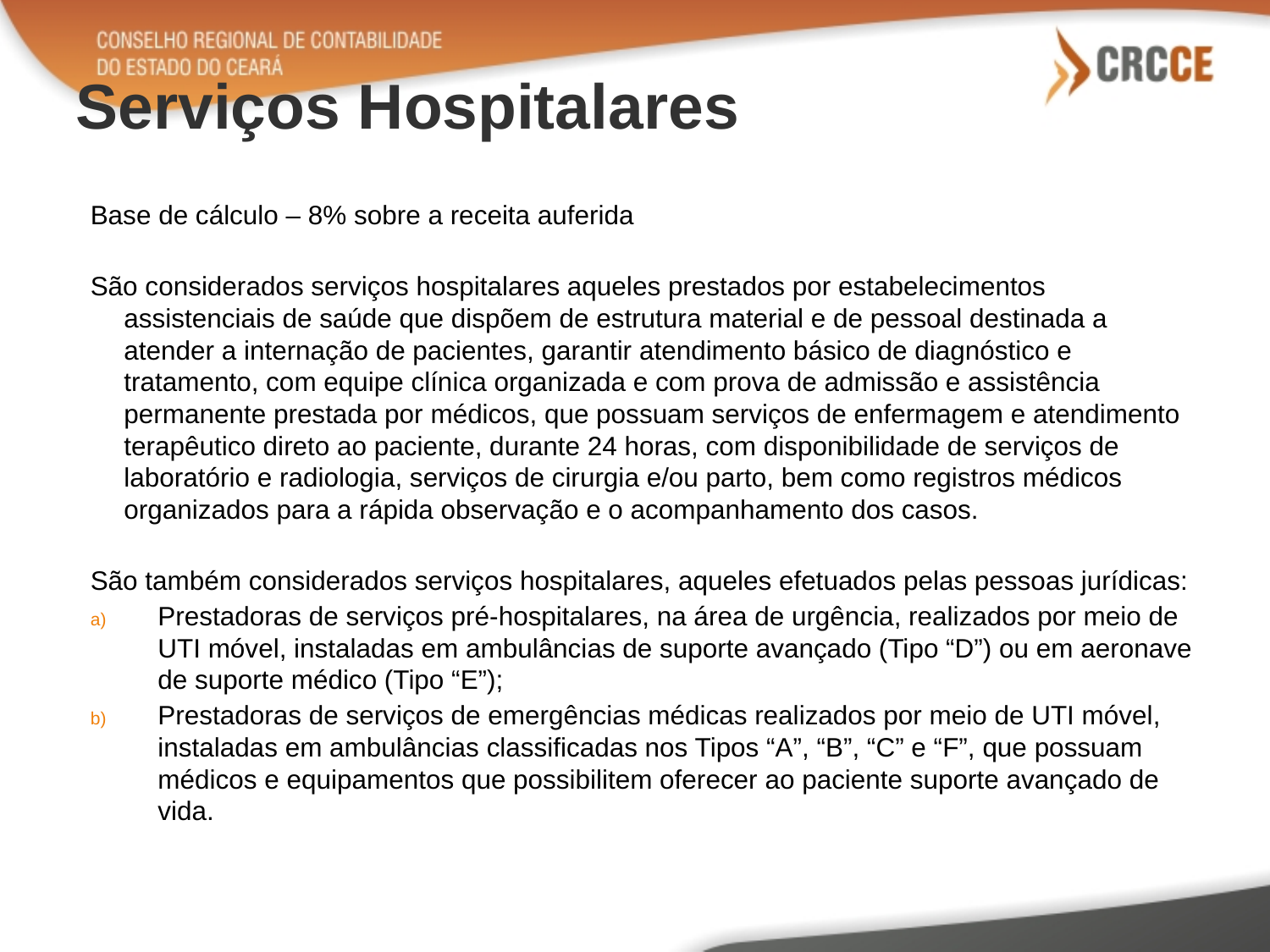

# Serviços Hospitalares

Base de cálculo – 8% sobre a receita auferida

São considerados serviços hospitalares aqueles prestados por estabelecimentos assistenciais de saúde que dispõem de estrutura material e de pessoal destinada a atender a internação de pacientes, garantir atendimento básico de diagnóstico e tratamento, com equipe clínica organizada e com prova de admissão e assistência permanente prestada por médicos, que possuam serviços de enfermagem e atendimento terapêutico direto ao paciente, durante 24 horas, com disponibilidade de serviços de laboratório e radiologia, serviços de cirurgia e/ou parto, bem como registros médicos organizados para a rápida observação e o acompanhamento dos casos.

São também considerados serviços hospitalares, aqueles efetuados pelas pessoas jurídicas:
Prestadoras de serviços pré-hospitalares, na área de urgência, realizados por meio de UTI móvel, instaladas em ambulâncias de suporte avançado (Tipo “D”) ou em aeronave de suporte médico (Tipo “E”);
Prestadoras de serviços de emergências médicas realizados por meio de UTI móvel, instaladas em ambulâncias classificadas nos Tipos “A”, “B”, “C” e “F”, que possuam médicos e equipamentos que possibilitem oferecer ao paciente suporte avançado de vida.